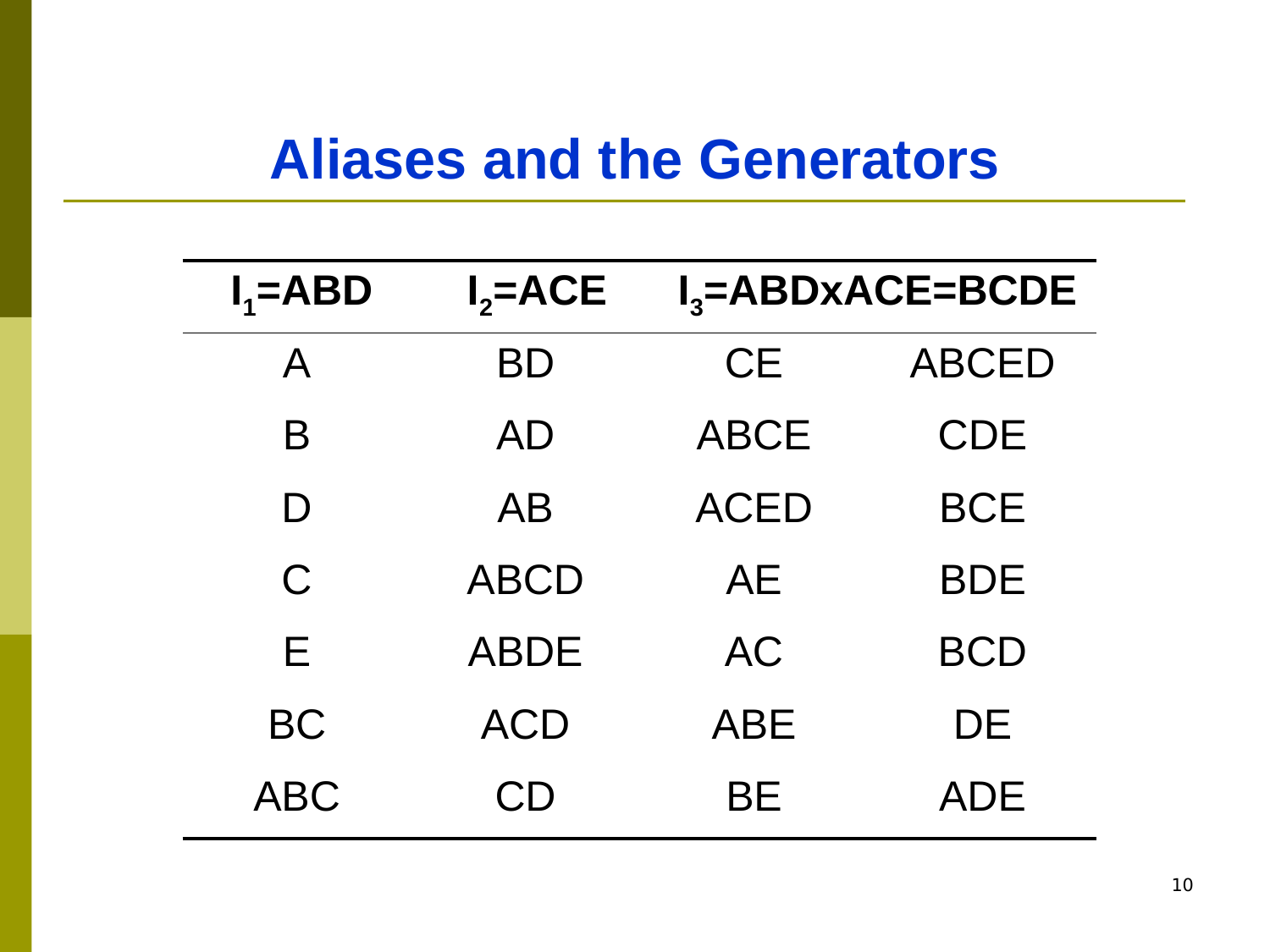

# Aliases and the Generators
| I1=ABD I2=ACE I3=ABDxACE=BCDE |  |  |  |
| --- | --- | --- | --- |
| A | BD | CE | ABCED |
| B | AD | ABCE | CDE |
| D | AB | ACED | BCE |
| C | ABCD | AE | BDE |
| E | ABDE | AC | BCD |
| BC | ACD | ABE | DE |
| ABC | CD | BE | ADE |
10